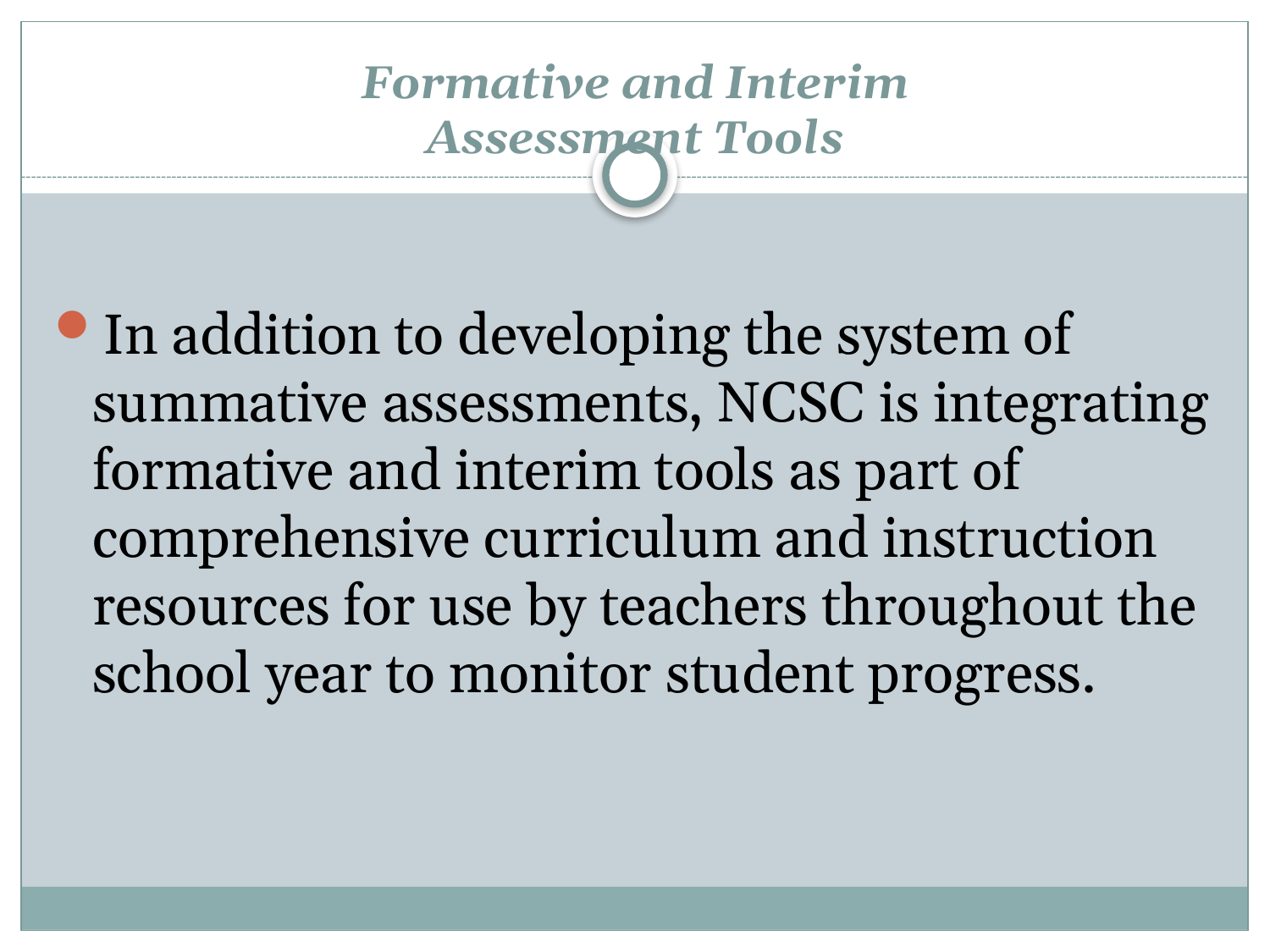

# Formative and Interim Assessment Tools

In addition to developing the system of summative assessments, NCSC is integrating formative and interim tools as part of comprehensive curriculum and instruction resources for use by teachers throughout the school year to monitor student progress.